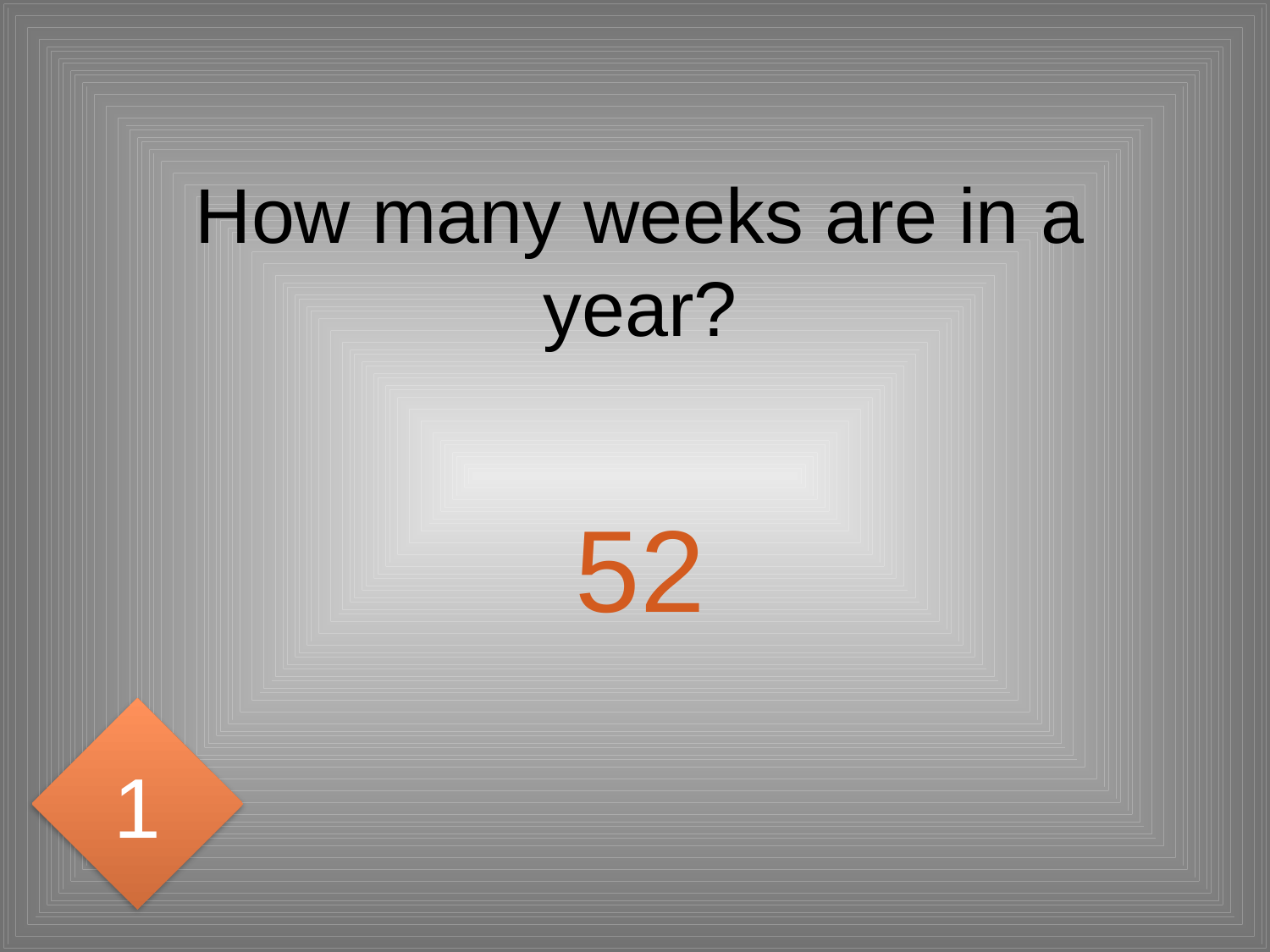

# How many weeks are in a year?
52
1